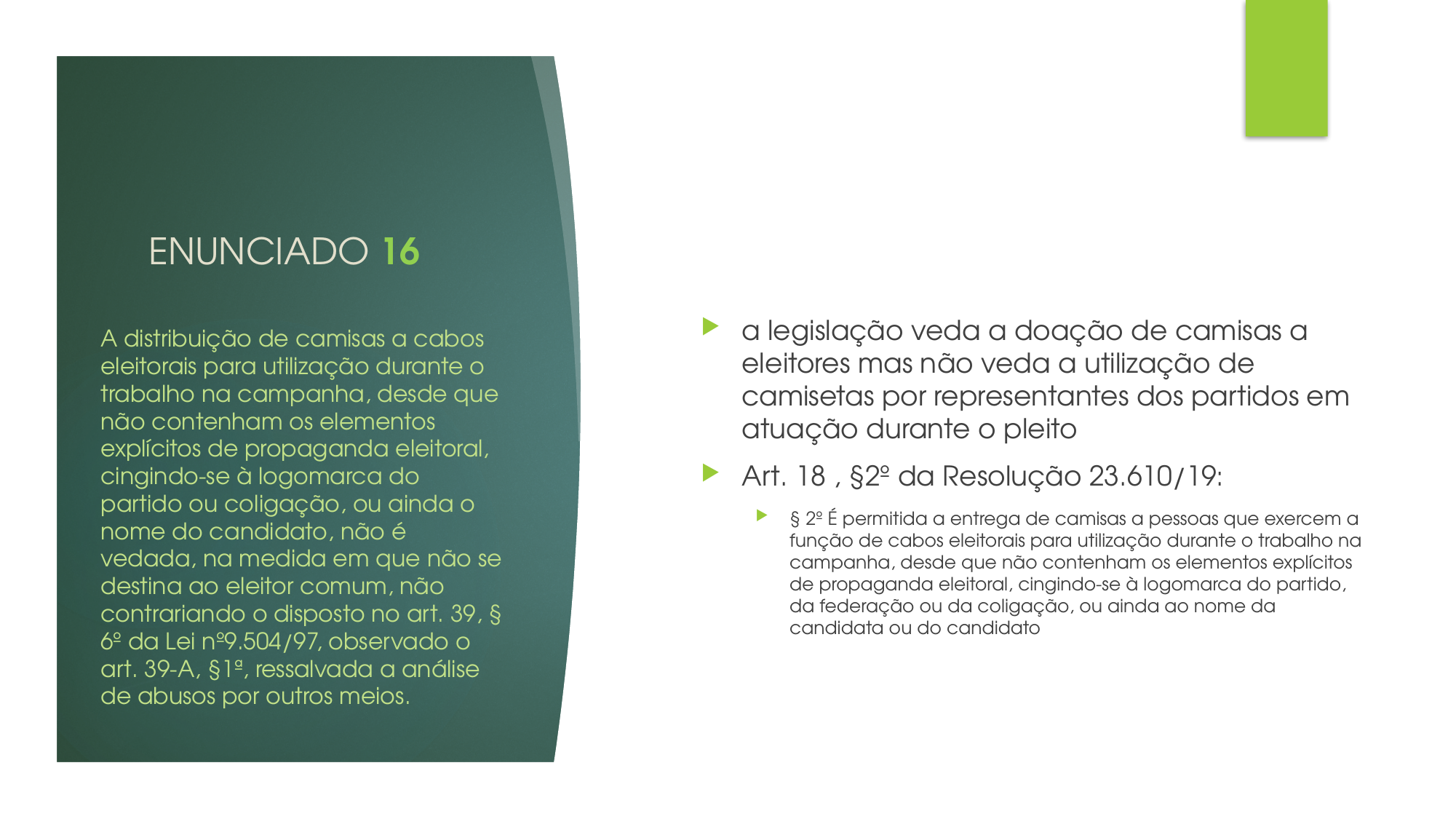

# ENUNCIADO 16
a legislação veda a doação de camisas a eleitores mas não veda a utilização de camisetas por representantes dos partidos em atuação durante o pleito
Art. 18 , §2º da Resolução 23.610/19:
§ 2º É permitida a entrega de camisas a pessoas que exercem a função de cabos eleitorais para utilização durante o trabalho na campanha, desde que não contenham os elementos explícitos de propaganda eleitoral, cingindo-se à logomarca do partido, da federação ou da coligação, ou ainda ao nome da candidata ou do candidato
A distribuição de camisas a cabos eleitorais para utilização durante o trabalho na campanha, desde que não contenham os elementos explícitos de propaganda eleitoral, cingindo-se à logomarca do partido ou coligação, ou ainda o nome do candidato, não é vedada, na medida em que não se destina ao eleitor comum, não contrariando o disposto no art. 39, § 6º da Lei nº9.504/97, observado o art. 39-A, §1ª, ressalvada a análise de abusos por outros meios.